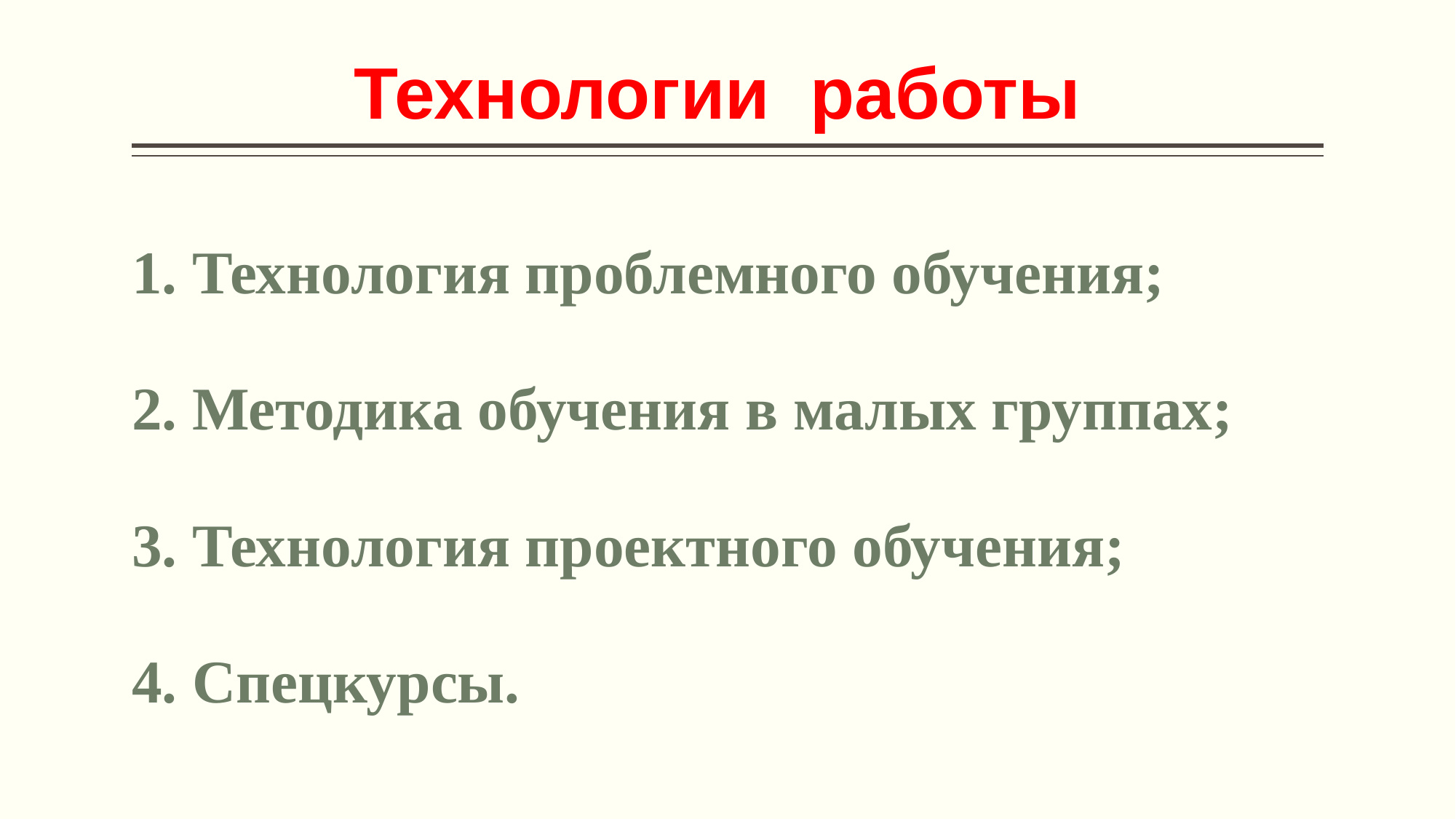

# Технологии  работы
1. Технология проблемного обучения;
2. Методика обучения в малых группах;
3. Технология проектного обучения;
4. Спецкурсы.